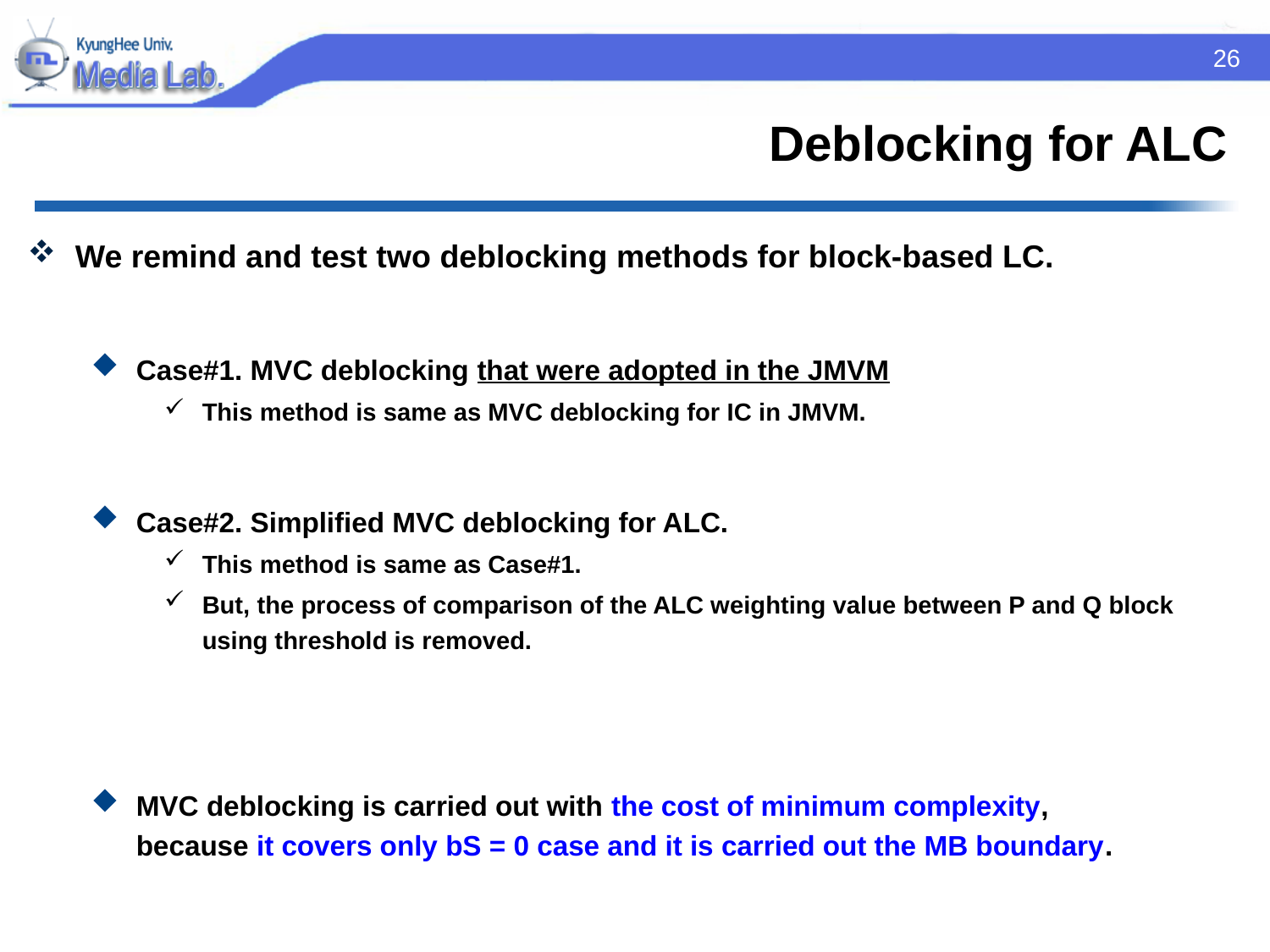

26
# Deblocking for ALC
We remind and test two deblocking methods for block-based LC.

Case#1. MVC deblocking that were adopted in the JMVM
This method is same as MVC deblocking for IC in JMVM.

Case#2. Simplified MVC deblocking for ALC.
This method is same as Case#1.
But, the process of comparison of the ALC weighting value between P and Q block using threshold is removed.

MVC deblocking is carried out with the cost of minimum complexity,
because it covers only bS = 0 case and it is carried out the MB boundary.